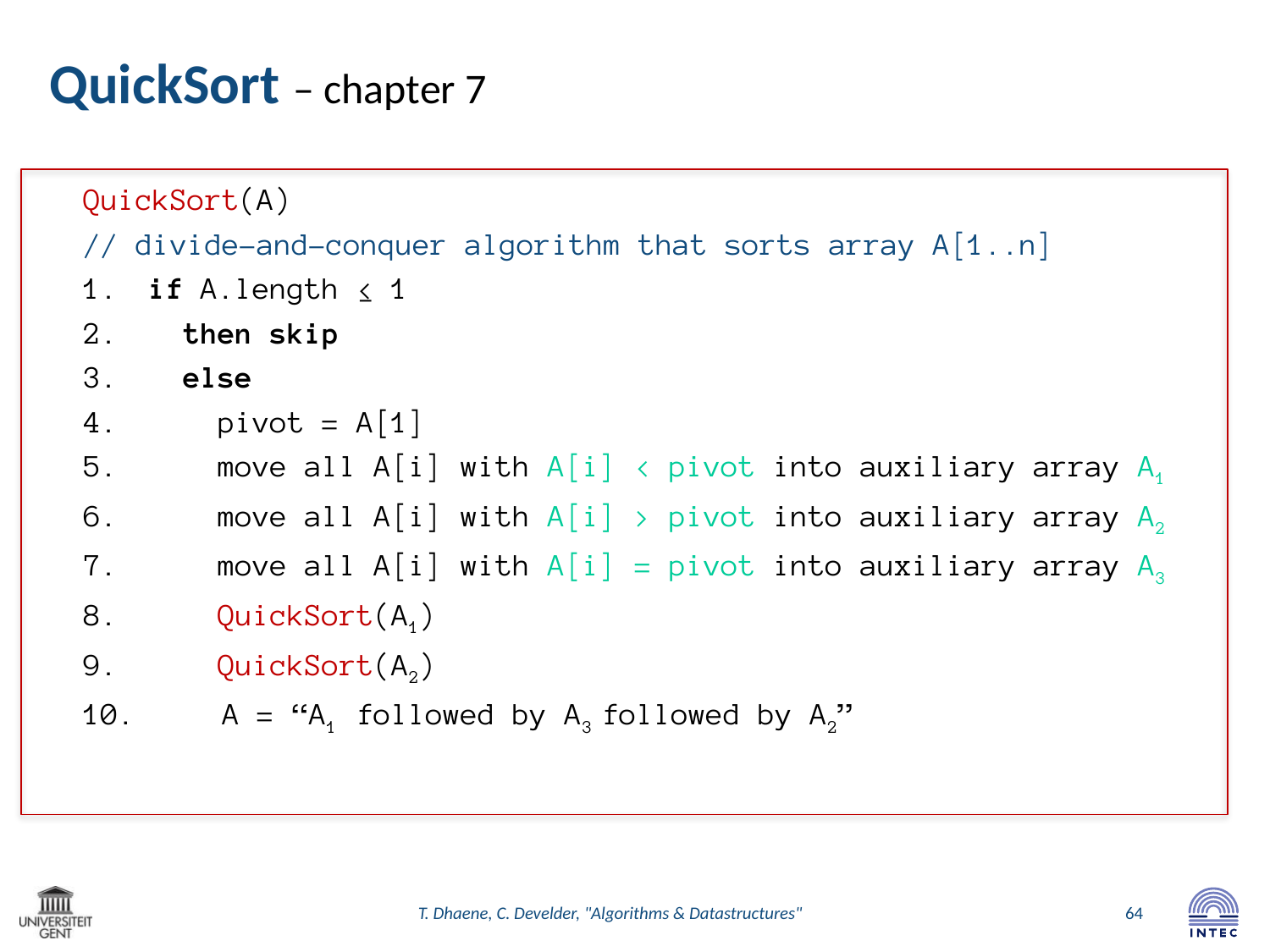

# QuickSort – chapter 7

QuickSort(A)
// divide-and-conquer algorithm that sorts array A[1..n]
 if A.length ≤ 1
   then skip
   else
     pivot = A[1]
     move all A[i] with A[i] < pivot into auxiliary array A1
     move all A[i] with A[i] > pivot into auxiliary array A2
     move all A[i] with A[i] = pivot into auxiliary array A3
     QuickSort(A1)
     QuickSort(A2)
     A = “A1  followed by A3 followed by A2”
T. Dhaene, C. Develder, "Algorithms & Datastructures"
64